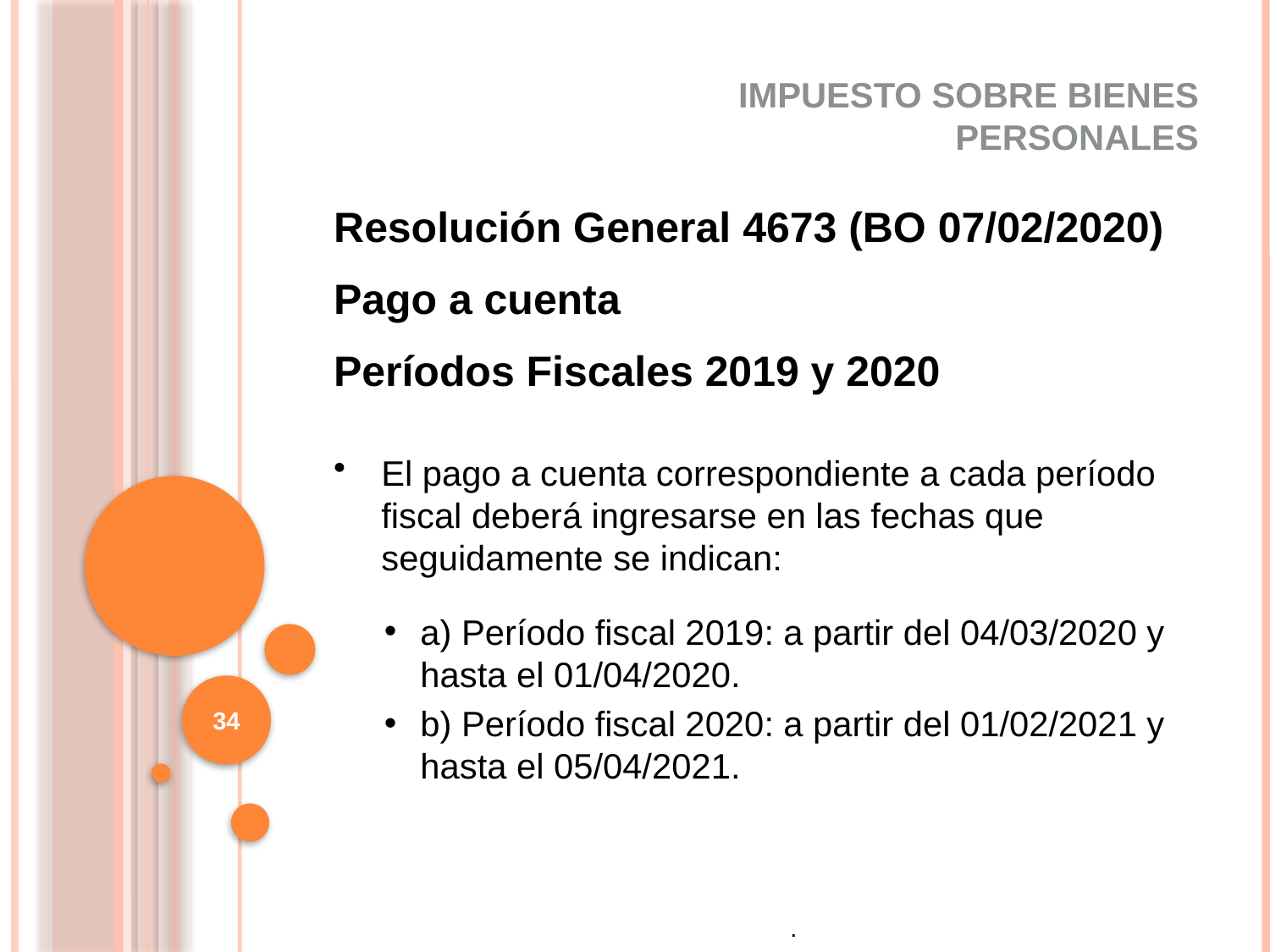

IMPUESTO SOBRE BIENES PERSONALES
Resolución General 4673 (BO 07/02/2020)
Pago a cuenta
Períodos Fiscales 2019 y 2020

El pago a cuenta correspondiente a cada período fiscal deberá ingresarse en las fechas que seguidamente se indican:

a) Período fiscal 2019: a partir del 04/03/2020 y hasta el 01/04/2020.
b) Período fiscal 2020: a partir del 01/02/2021 y hasta el 05/04/2021.
34
.